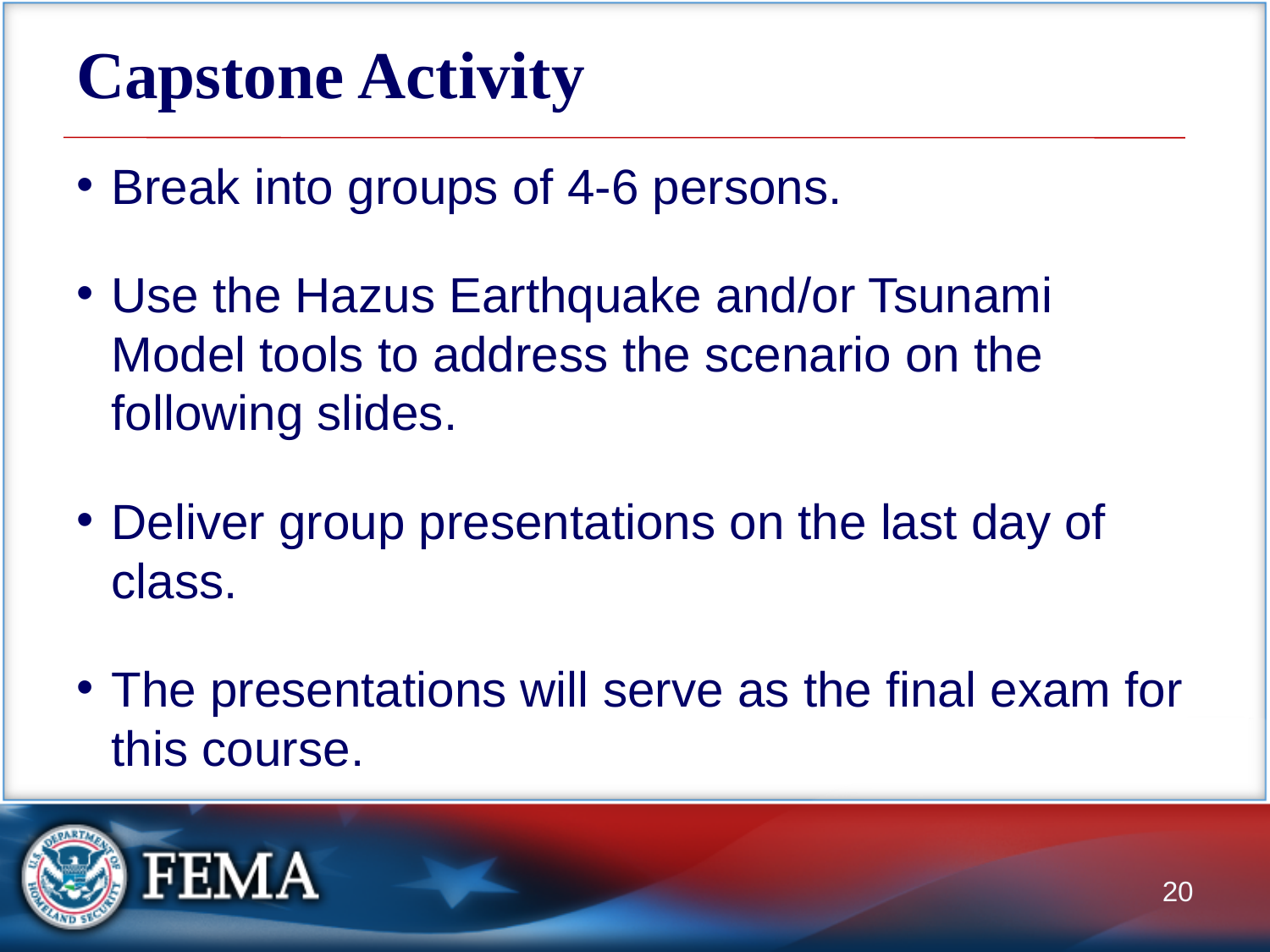

# Capstone Activity
Break into groups of 4-6 persons.
Use the Hazus Earthquake and/or Tsunami Model tools to address the scenario on the following slides.
Deliver group presentations on the last day of class.
The presentations will serve as the final exam for this course.
20